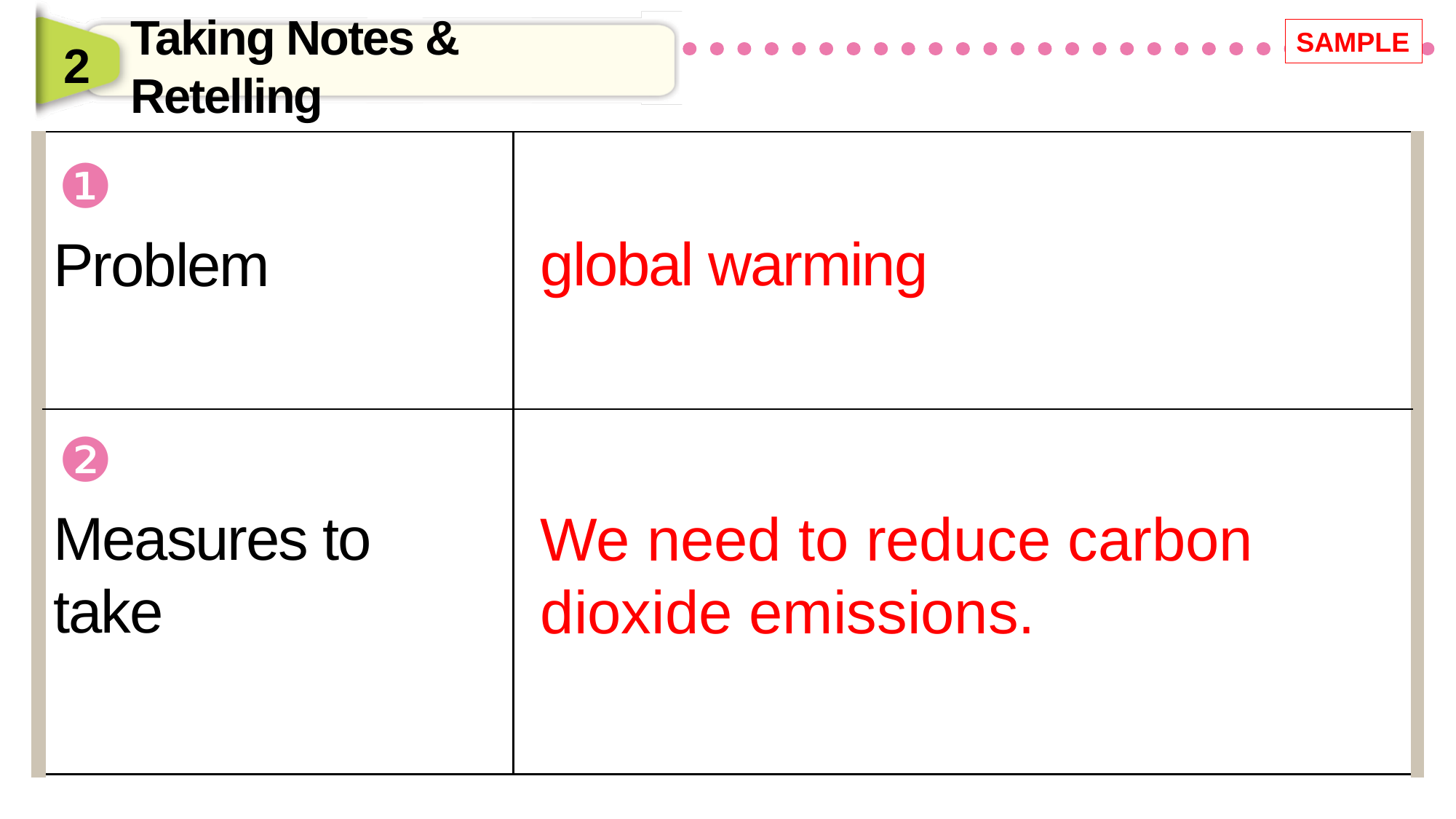

SAMPLE
2
Taking Notes & Retelling
❶
global warming
Problem
❷
Measures to take
We need to reduce carbon dioxide emissions.